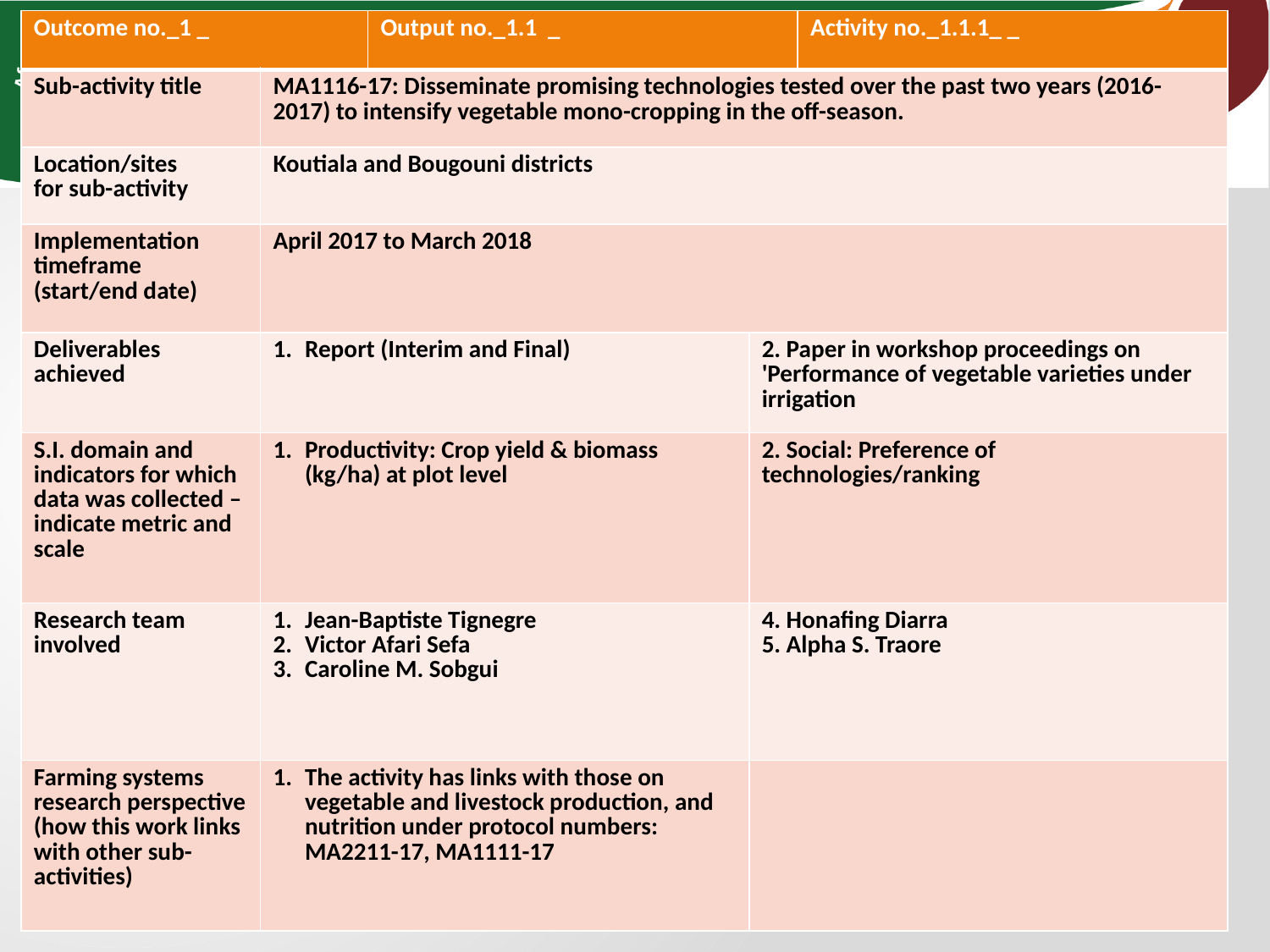

| Outcome no.\_1 \_ |  | Output no.\_1.1 \_ |  | Activity no.\_1.1.1\_ \_ |
| --- | --- | --- | --- | --- |
| Sub-activity title | MA1116-17: Disseminate promising technologies tested over the past two years (2016-2017) to intensify vegetable mono-cropping in the off-season. |  |  |  |
| Location/sites for sub-activity | Koutiala and Bougouni districts |  |  |  |
| Implementation timeframe (start/end date) | April 2017 to March 2018 |  |  |  |
| Deliverables achieved | Report (Interim and Final) |  | 2. Paper in workshop proceedings on 'Performance of vegetable varieties under irrigation |  |
| S.I. domain and indicators for which data was collected – indicate metric and scale | Productivity: Crop yield & biomass (kg/ha) at plot level |  | 2. Social: Preference of technologies/ranking |  |
| Research team involved | Jean-Baptiste Tignegre Victor Afari Sefa Caroline M. Sobgui |  | 4. Honafing Diarra 5. Alpha S. Traore |  |
| Farming systems research perspective (how this work links with other sub-activities) | The activity has links with those on vegetable and livestock production, and nutrition under protocol numbers: MA2211-17, MA1111-17 |  |  |  |